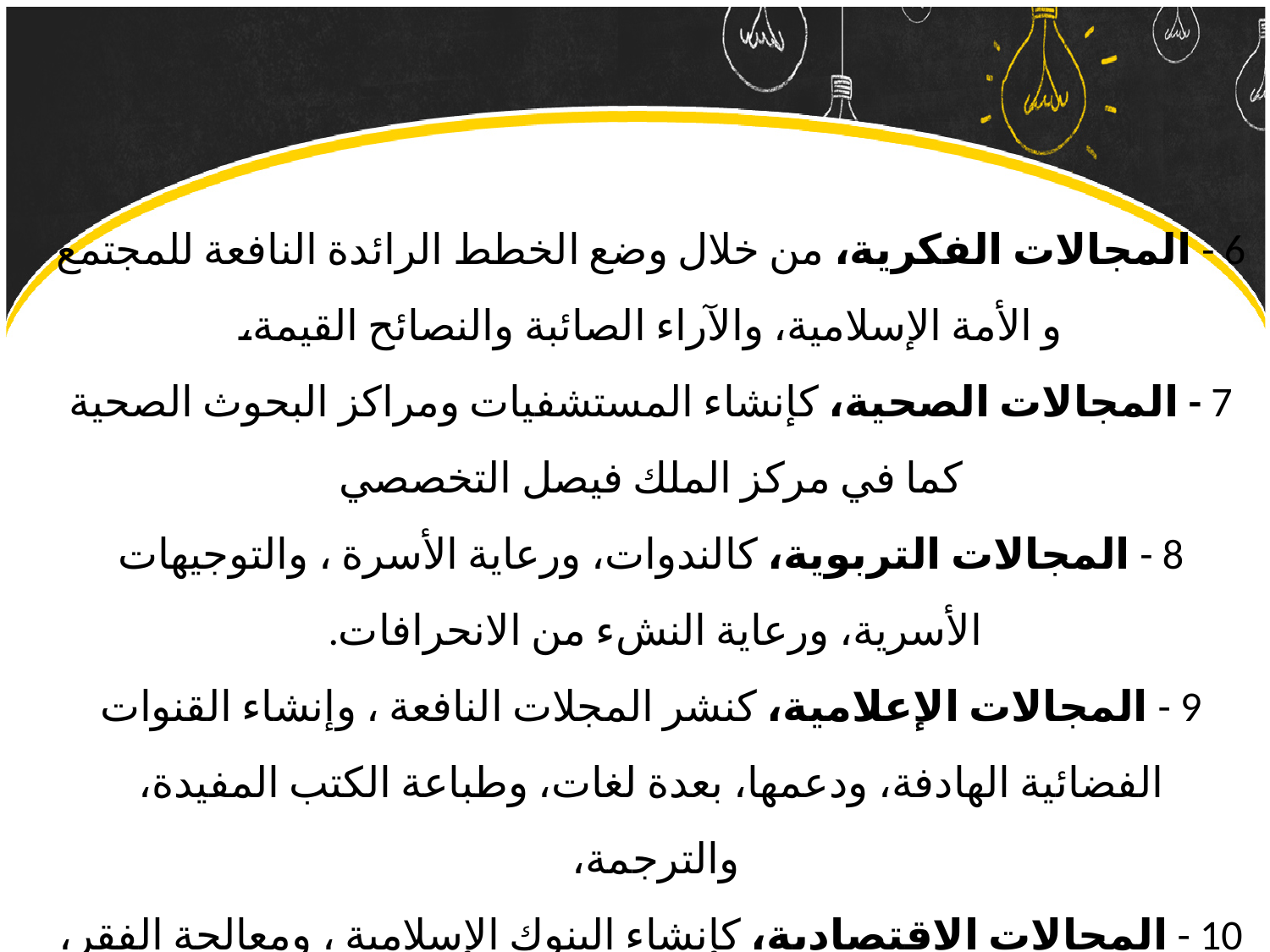

6 - المجالات الفكرية، من خلال وضع الخطط الرائدة النافعة للمجتمع و الأمة الإسلامية، والآراء الصائبة والنصائح القيمة،
7 - المجالات الصحية، كإنشاء المستشفيات ومراكز البحوث الصحية كما في مركز الملك فيصل التخصصي
8 - المجالات التربوية، كالندوات، ورعاية الأسرة ، والتوجيهات الأسرية، ورعاية النشء من الانحرافات. 
9 - المجالات الإعلامية، كنشر المجلات النافعة ، وإنشاء القنوات الفضائية الهادفة، ودعمها، بعدة لغات، وطباعة الكتب المفيدة، والترجمة، 
10 - المجالات الاقتصادية، كإنشاء البنوك الإسلامية ، ومعالجة الفقر، ودعم الدول الفقير، ووضع الخطط التطويرية
11 - المجالات الاجتماعية، كإنشاء لجان الإصلاح المحلية، وإصلاح ذات البين، وإعداد برامج أسرية ، وتربية الأولاد.